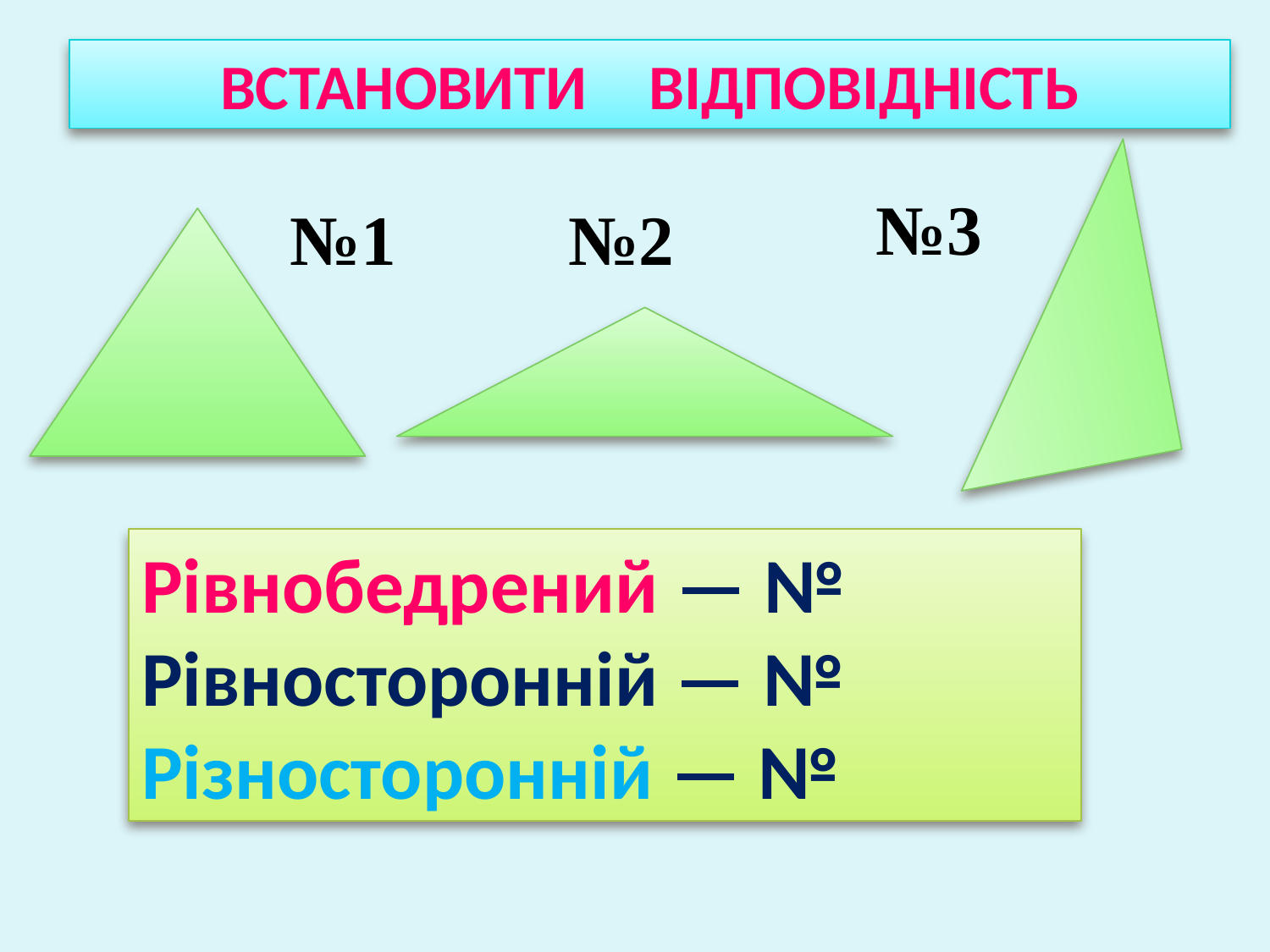

Встановити    відповідність
№3
№1
№2

Рівнобедрений — №
Рівносторонній — №
Різносторонній — №